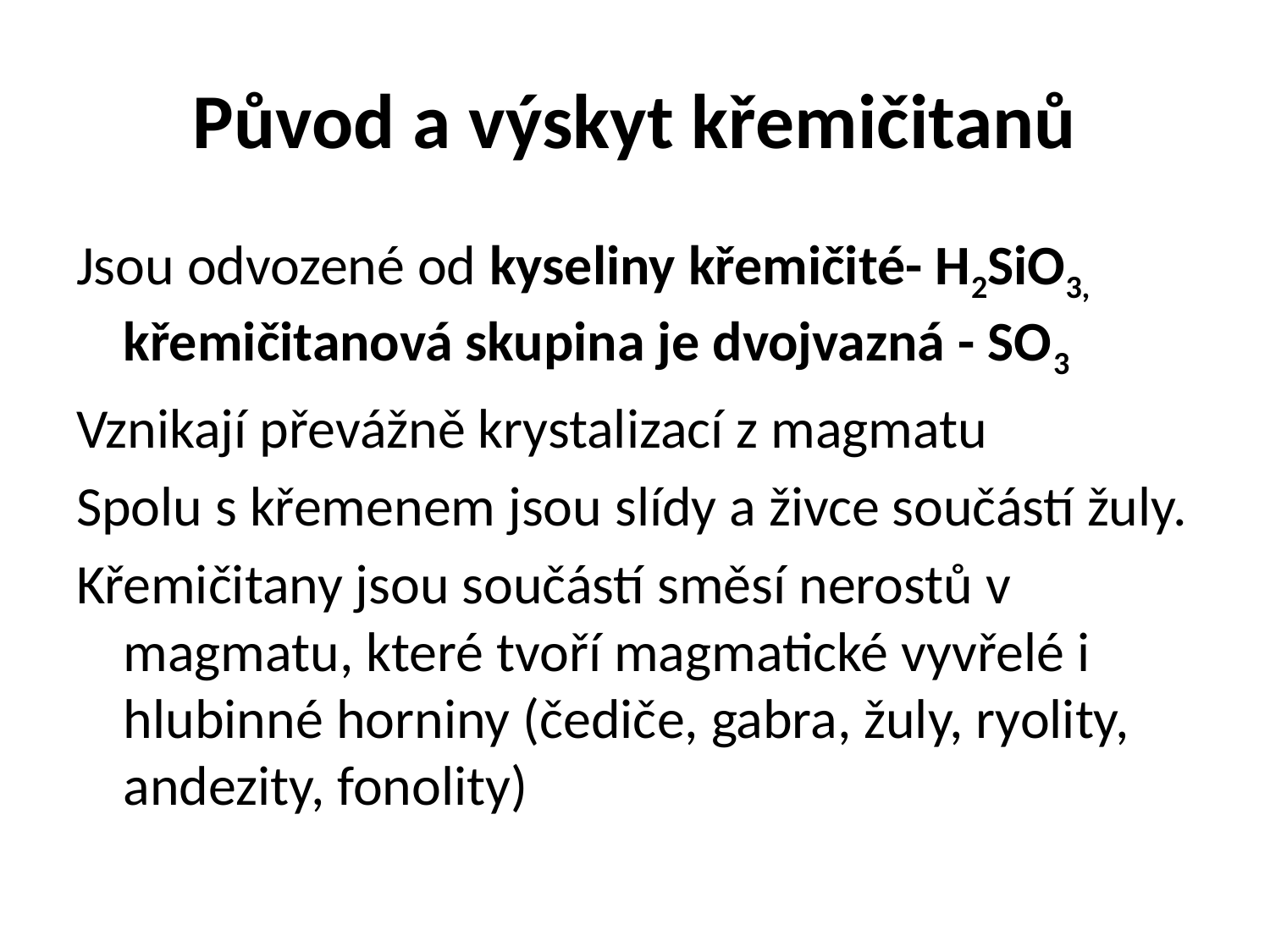

# Původ a výskyt křemičitanů
Jsou odvozené od kyseliny křemičité- H2SiO3, křemičitanová skupina je dvojvazná - SO3
Vznikají převážně krystalizací z magmatu
Spolu s křemenem jsou slídy a živce součástí žuly.
Křemičitany jsou součástí směsí nerostů v magmatu, které tvoří magmatické vyvřelé i hlubinné horniny (čediče, gabra, žuly, ryolity, andezity, fonolity)